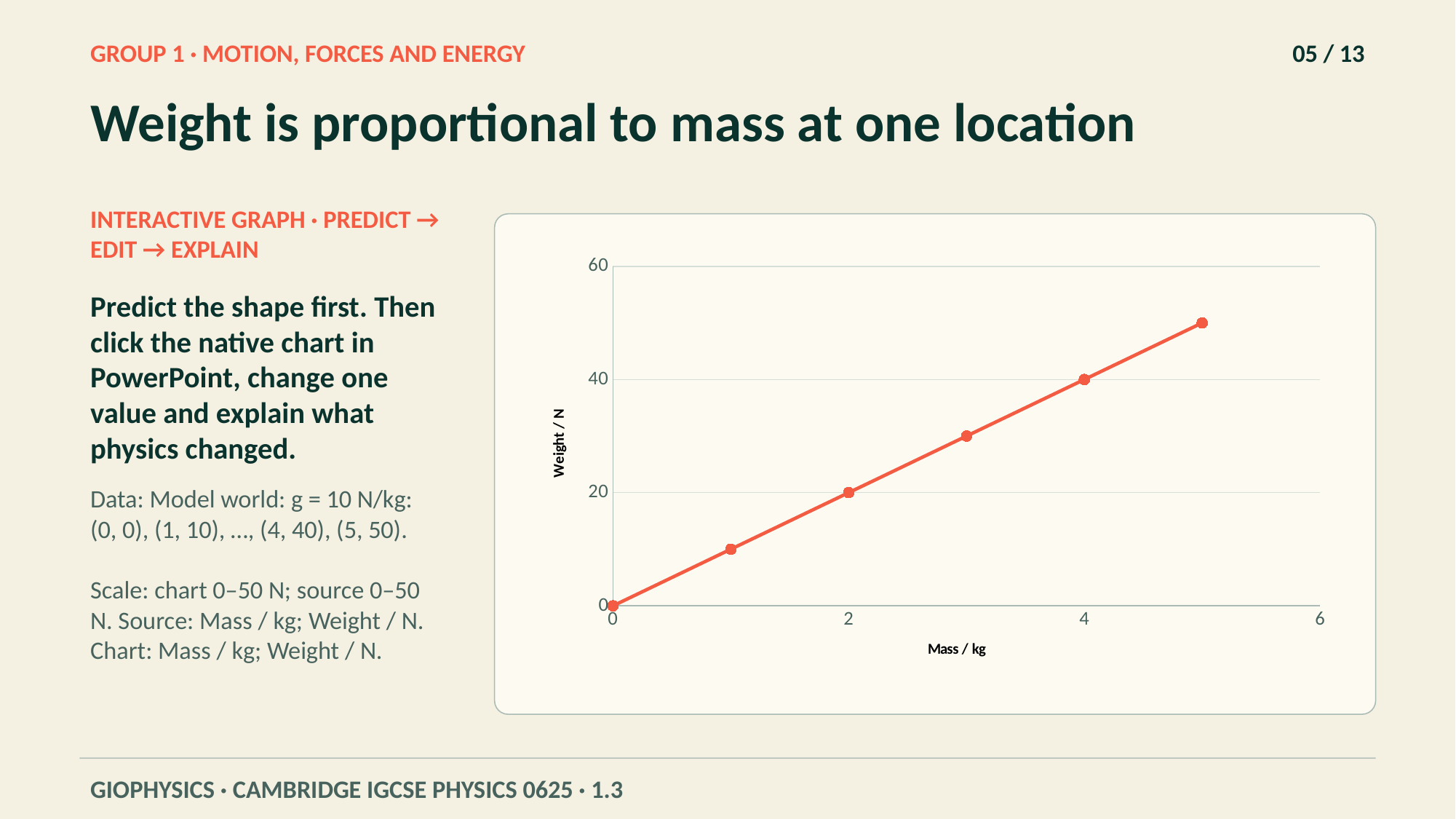

GROUP 1 · MOTION, FORCES AND ENERGY
05 / 13
Weight is proportional to mass at one location
INTERACTIVE GRAPH · PREDICT → EDIT → EXPLAIN

### Chart

| Category |  |
|---|---|
Predict the shape first. Then click the native chart in PowerPoint, change one value and explain what physics changed.
Data: Model world: g = 10 N/kg: (0, 0), (1, 10), …, (4, 40), (5, 50).
Scale: chart 0–50 N; source 0–50 N. Source: Mass / kg; Weight / N. Chart: Mass / kg; Weight / N.

GIOPHYSICS · CAMBRIDGE IGCSE PHYSICS 0625 · 1.3